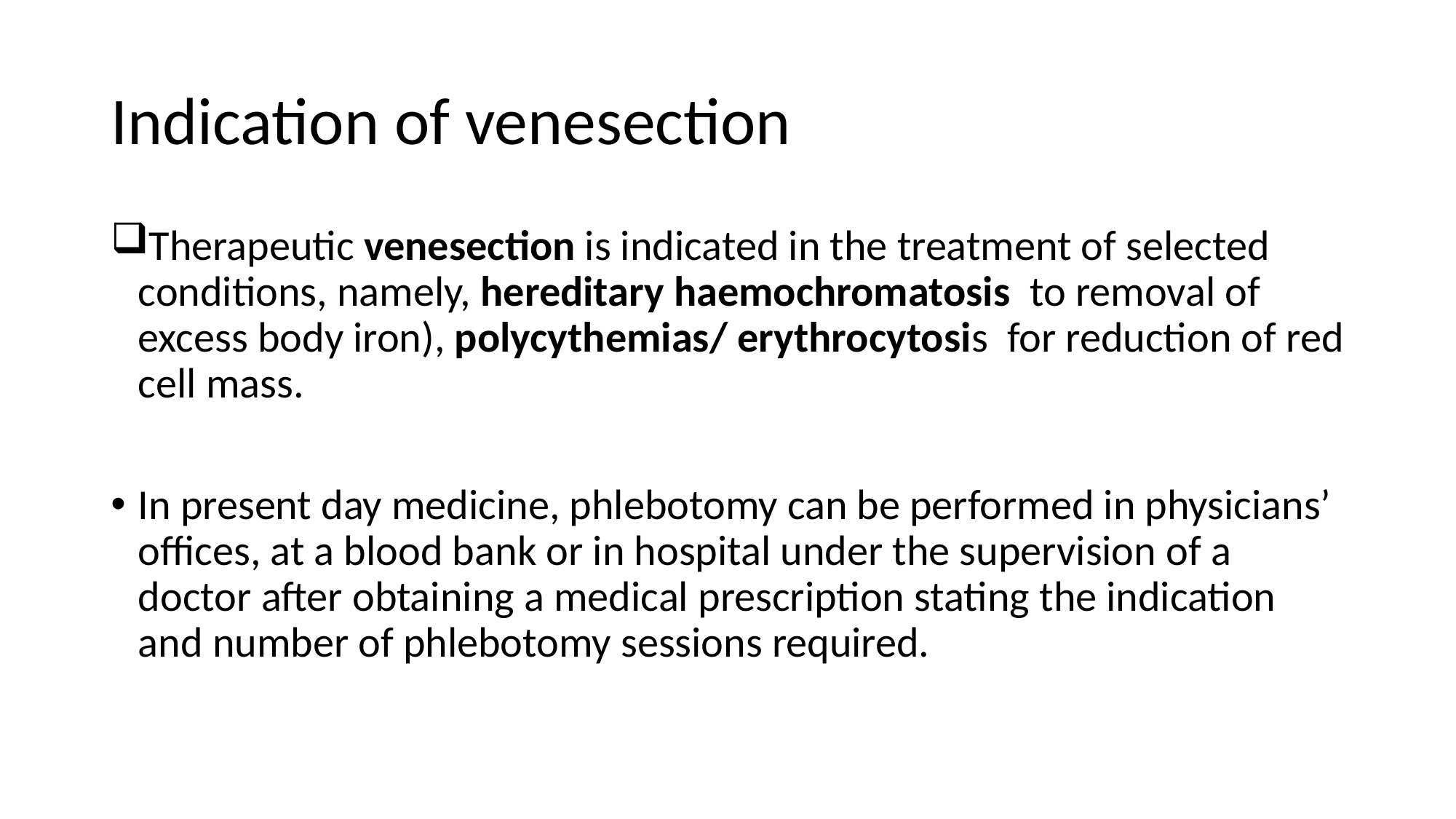

# Indication of venesection
Therapeutic venesection is indicated in the treatment of selected conditions, namely, hereditary haemochromatosis  to removal of excess body iron), polycythemias/ erythrocytosis  for reduction of red cell mass.

In present day medicine, phlebotomy can be performed in physicians’ offices, at a blood bank or in hospital under the supervision of a doctor after obtaining a medical prescription stating the indication and number of phlebotomy sessions required.